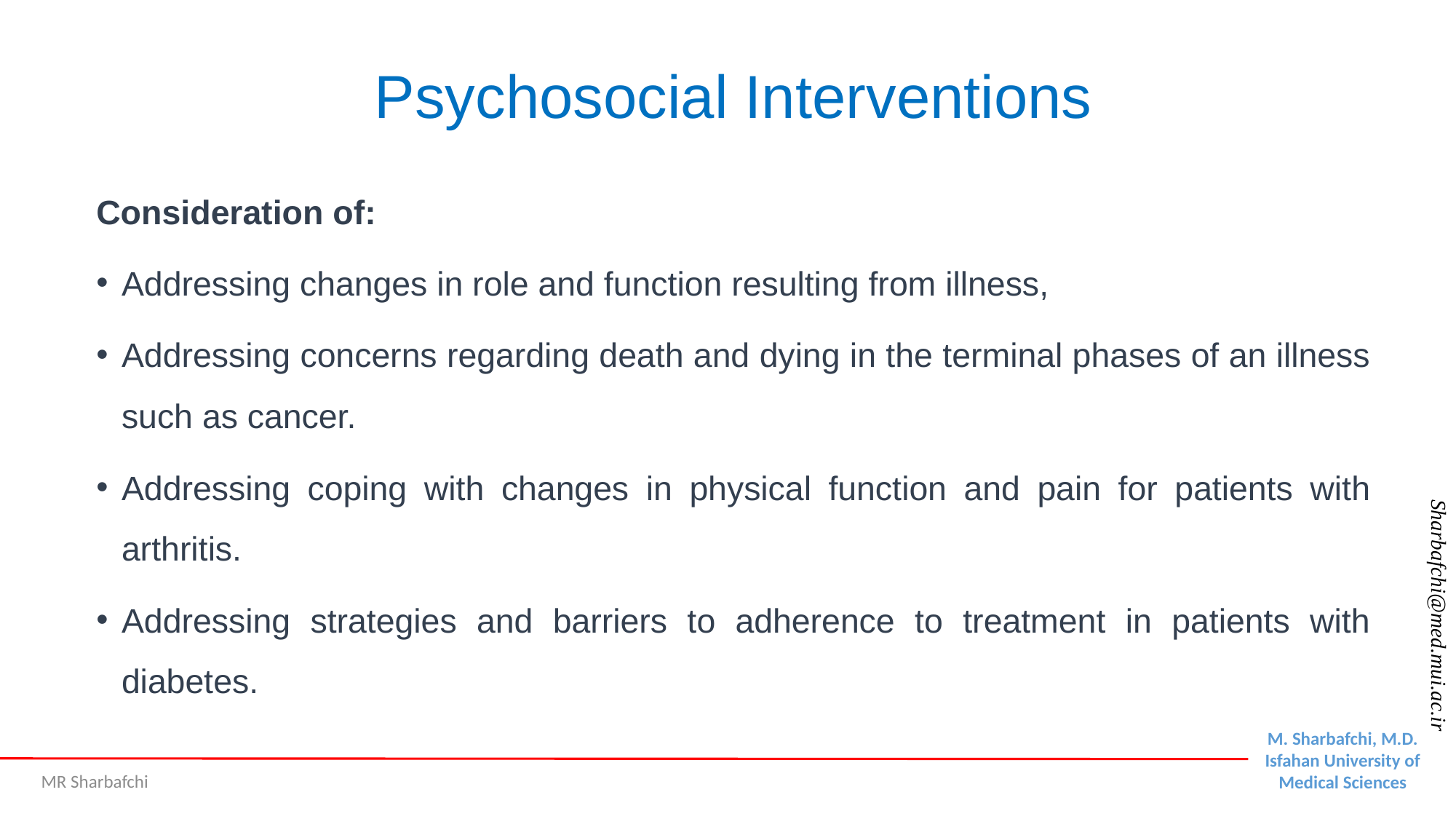

# Psychosocial Interventions
Consideration of:
Addressing changes in role and function resulting from illness,
Addressing concerns regarding death and dying in the terminal phases of an illness such as cancer.
Addressing coping with changes in physical function and pain for patients with arthritis.
Addressing strategies and barriers to adherence to treatment in patients with diabetes.
MR Sharbafchi